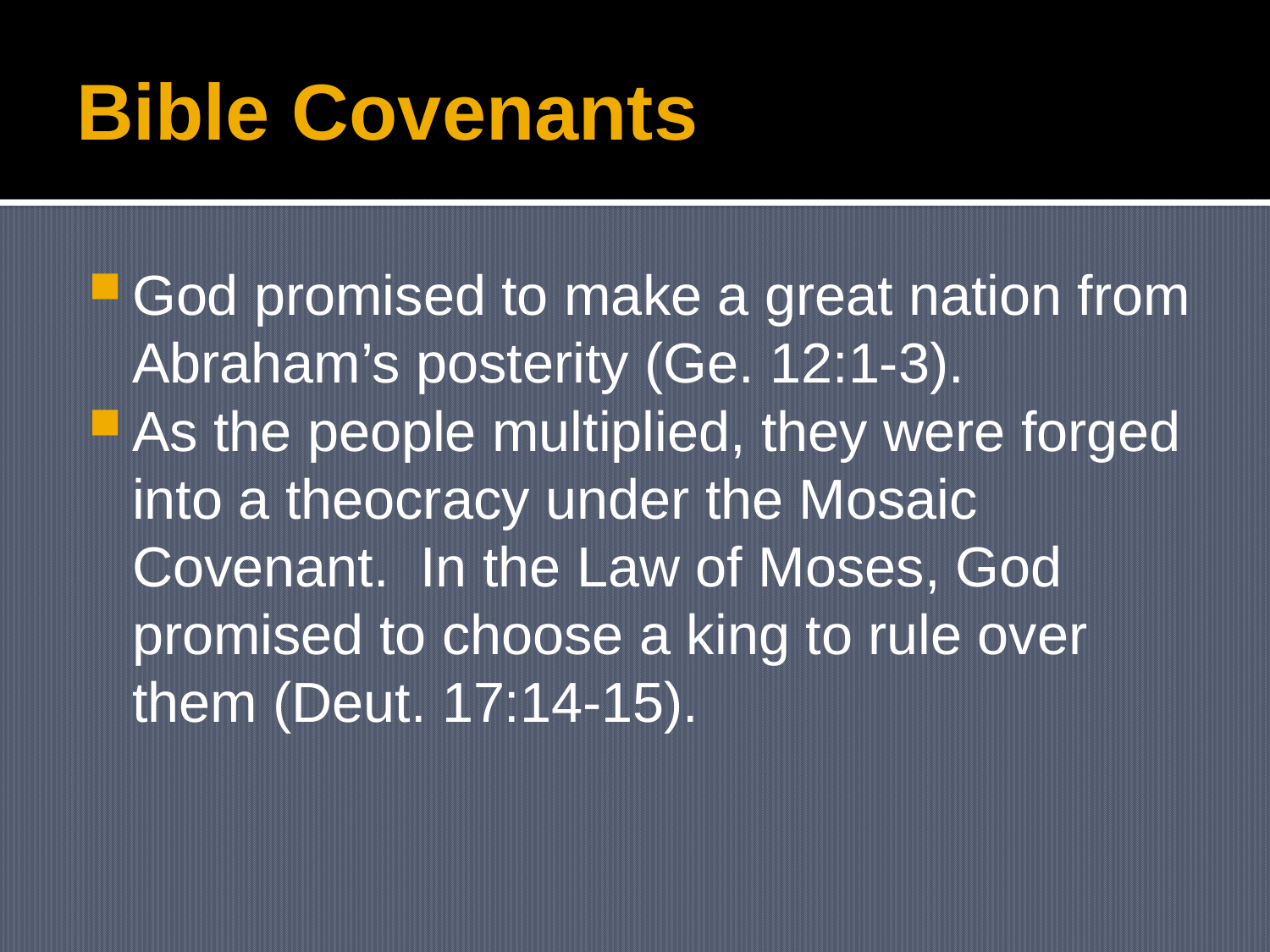

# Bible Covenants
God promised to make a great nation from Abraham’s posterity (Ge. 12:1-3).
As the people multiplied, they were forged into a theocracy under the Mosaic Covenant.  In the Law of Moses, God promised to choose a king to rule over them (Deut. 17:14-15).